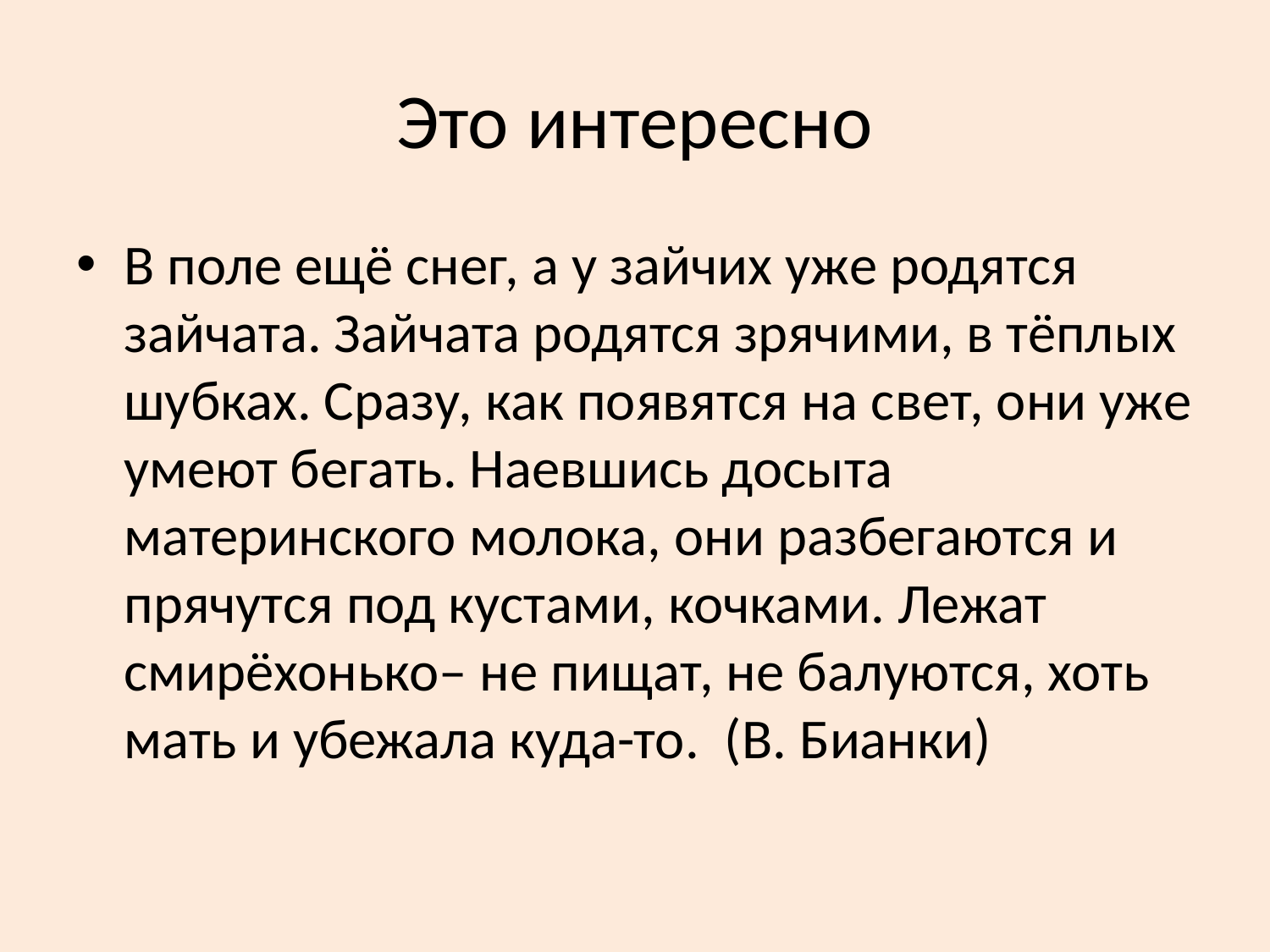

# Это интересно
В поле ещё снег, а у зайчих уже родятся зайчата. Зайчата родятся зрячими, в тёплых шубках. Сразу, как появятся на свет, они уже умеют бегать. Наевшись досыта материнского молока, они разбегаются и прячутся под кустами, кочками. Лежат смирёхонько– не пищат, не балуются, хоть мать и убежала куда-то.  (В. Бианки)